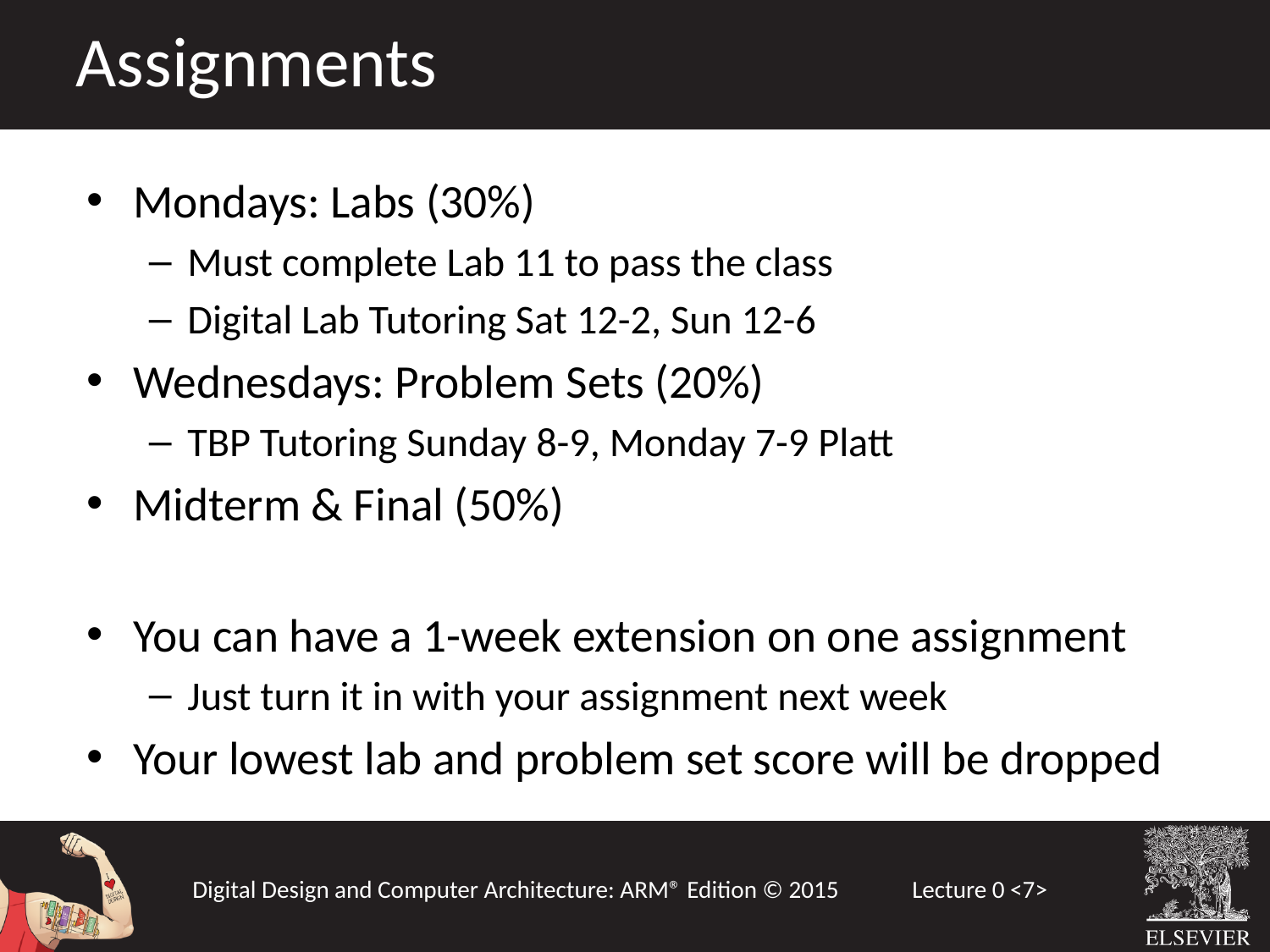

Assignments
Mondays: Labs (30%)
Must complete Lab 11 to pass the class
Digital Lab Tutoring Sat 12-2, Sun 12-6
Wednesdays: Problem Sets (20%)
TBP Tutoring Sunday 8-9, Monday 7-9 Platt
Midterm & Final (50%)

You can have a 1-week extension on one assignment
Just turn it in with your assignment next week
Your lowest lab and problem set score will be dropped